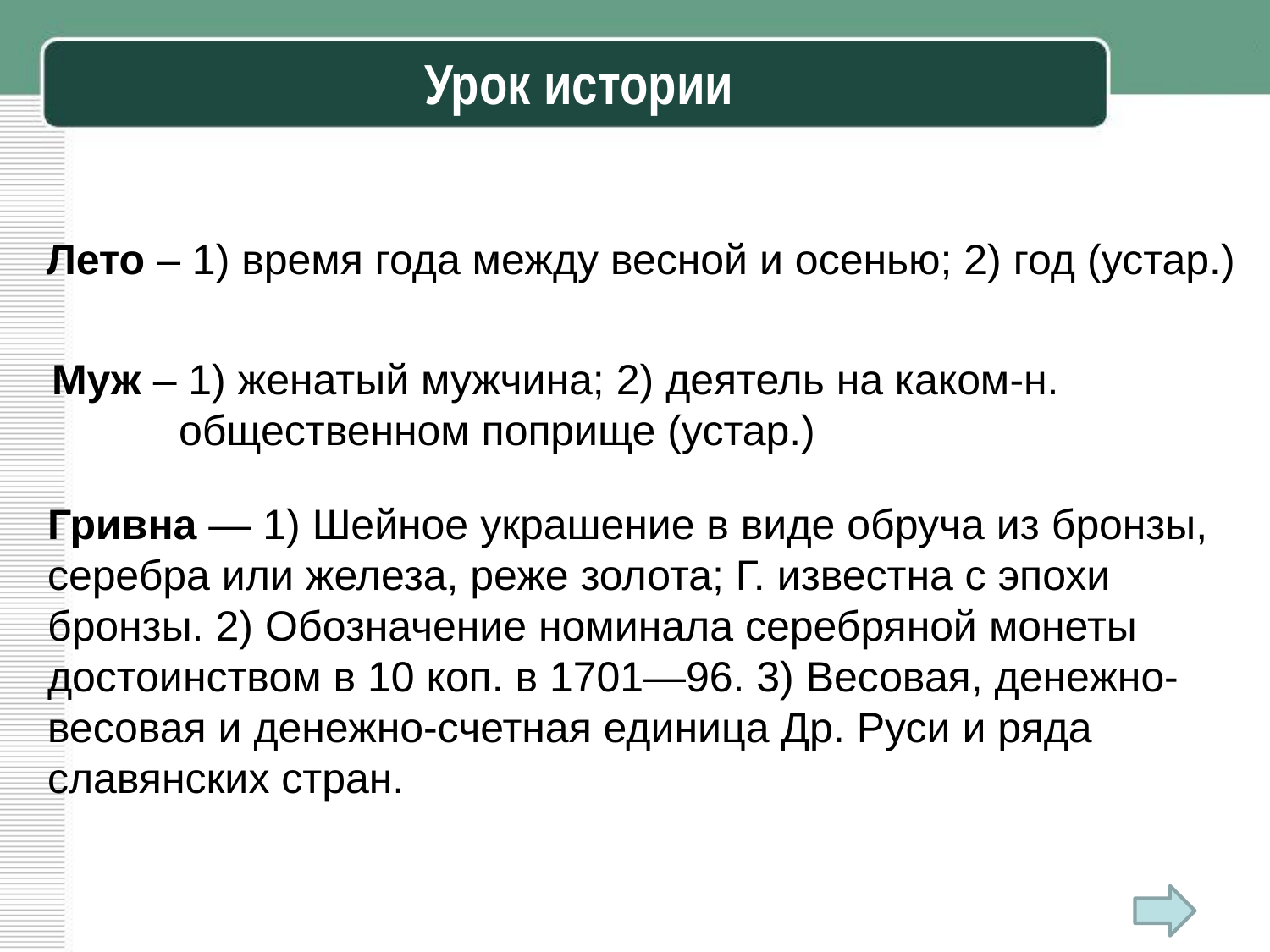

# Урок истории
Лето – 1) время года между весной и осенью; 2) год (устар.)
Муж – 1) женатый мужчина; 2) деятель на каком-н.
	общественном поприще (устар.)
Гривна — 1) Шейное украшение в виде обруча из бронзы, серебра или железа, реже золота; Г. известна с эпохи бронзы. 2) Обозначение номинала серебряной монеты достоинством в 10 коп. в 1701—96. 3) Весовая, денежно-весовая и денежно-счетная единица Др. Руси и ряда славянских стран.